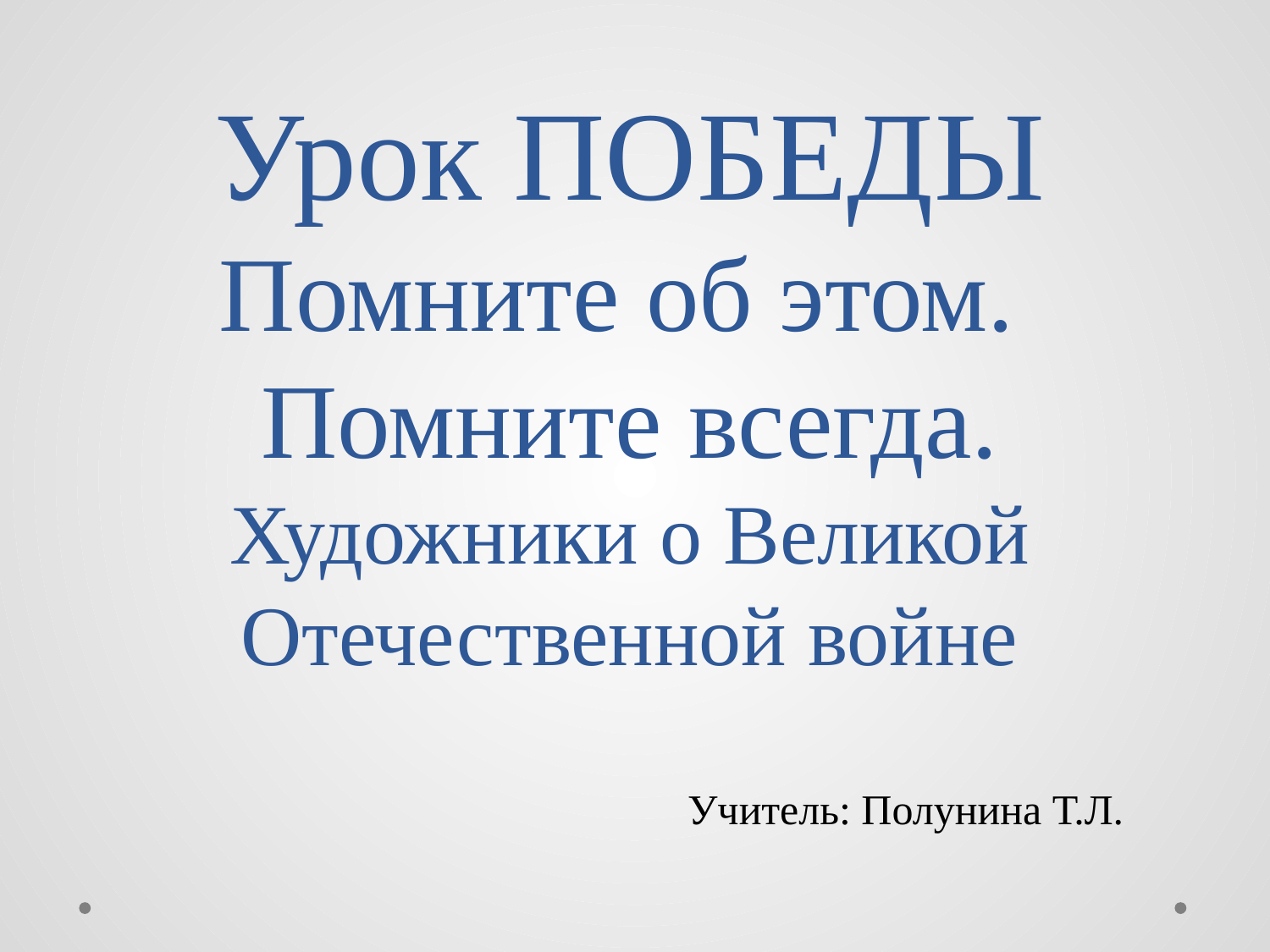

# Урок ПОБЕДЫ Помните об этом. Помните всегда. Художники о Великой Отечественной войне
Учитель: Полунина Т.Л.